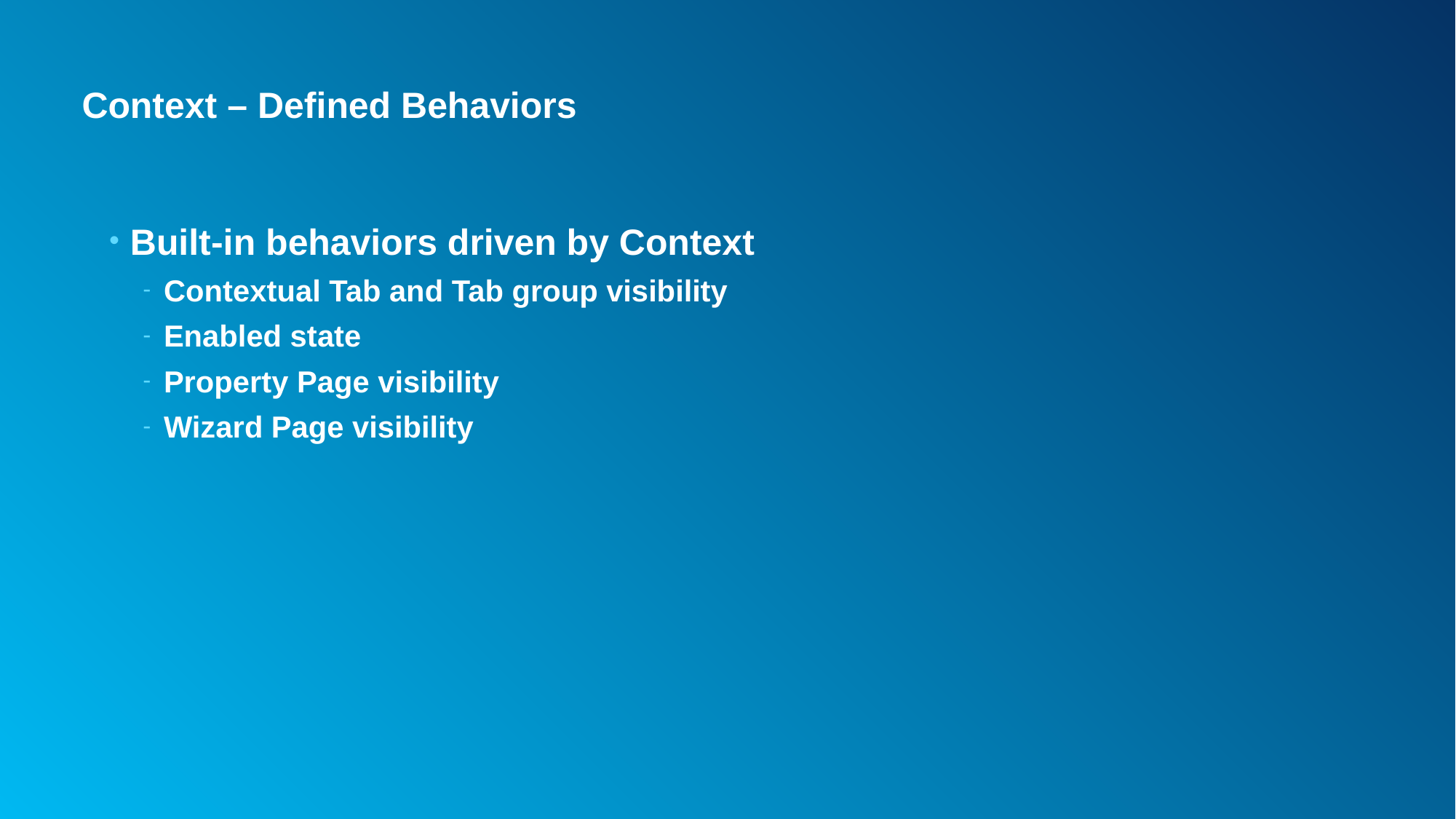

# Context – Defined Behaviors
Built-in behaviors driven by Context
Contextual Tab and Tab group visibility
Enabled state
Property Page visibility
Wizard Page visibility